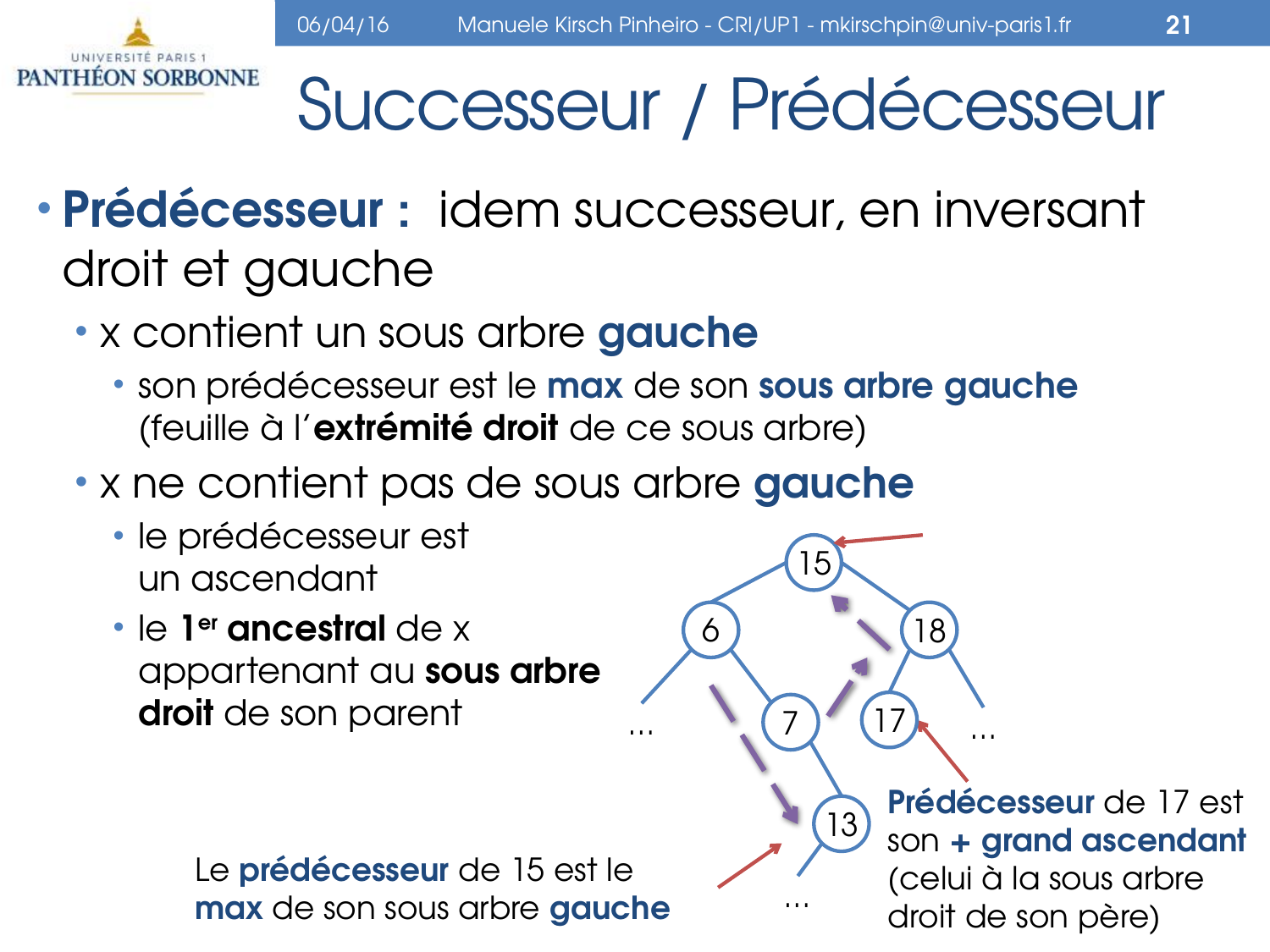

06/04/16
Manuele Kirsch Pinheiro - CRI/UP1 - mkirschpin@univ-paris1.fr
21
# Successeur / Prédécesseur
Prédécesseur :  idem successeur, en inversant droit et gauche
x contient un sous arbre gauche
son prédécesseur est le max de son sous arbre gauche
(feuille à l’extrémité droit de ce sous arbre)
x ne contient pas de sous arbre gauche
le prédécesseur est
un ascendant
le 1er ancestral de x
appartenant au sous arbre
droit de son parent
15
6
18
17
7
13
…
…
…
Prédécesseur de 17 est son + grand ascendant
(celui à la sous arbre droit de son père)
Le prédécesseur de 15 est le max de son sous arbre gauche